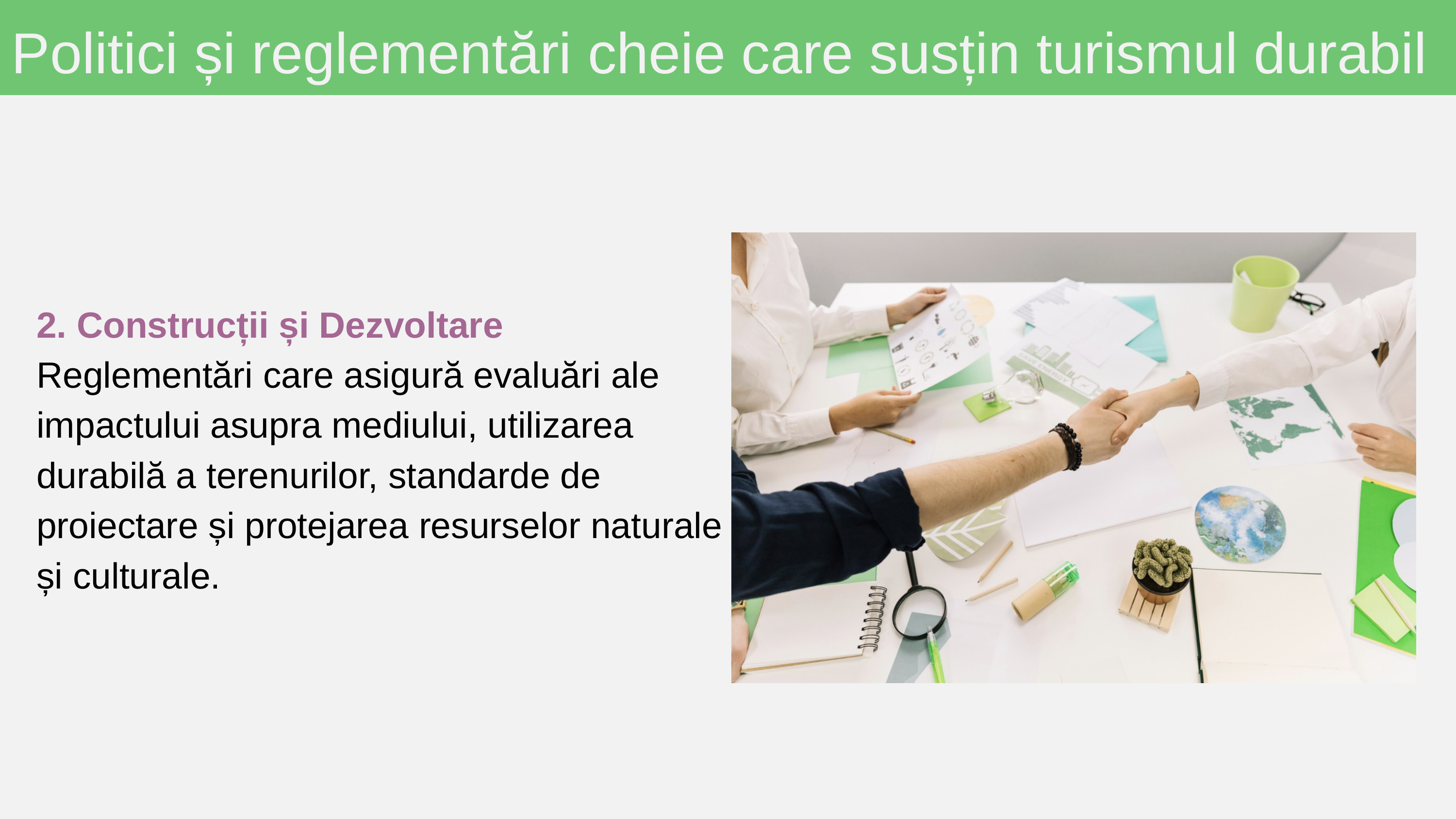

Politici și reglementări cheie care susțin turismul durabil

2. Construcții și Dezvoltare
Reglementări care asigură evaluări ale impactului asupra mediului, utilizarea durabilă a terenurilor, standarde de proiectare și protejarea resurselor naturale și culturale.